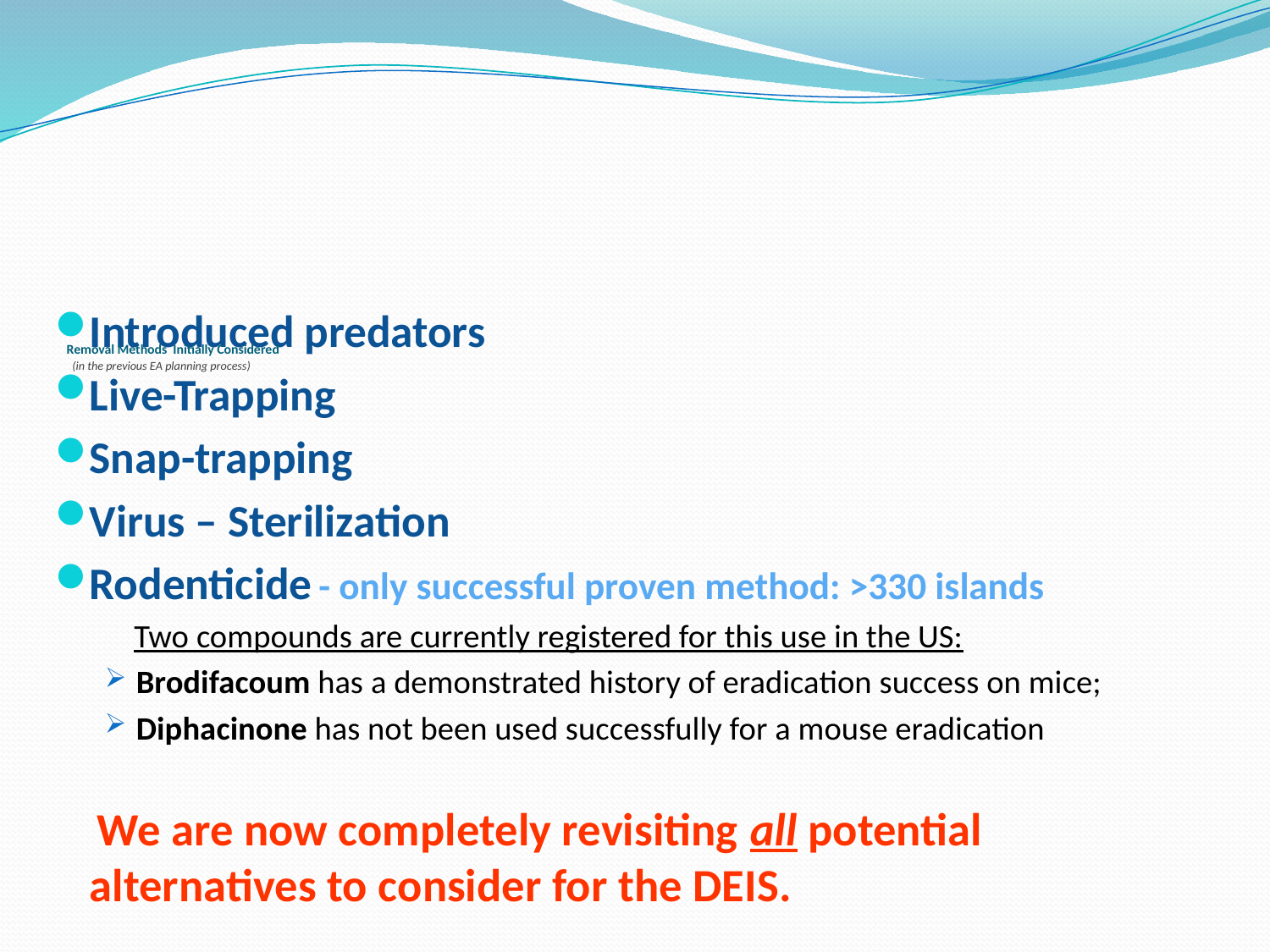

# Removal Methods  Initially Considered (in the previous EA planning process)
Introduced predators
Live-Trapping
Snap-trapping
Virus – Sterilization
Rodenticide - only successful proven method: >330 islands
	      Two compounds are currently registered for this use in the US:
Brodifacoum has a demonstrated history of eradication success on mice;
Diphacinone has not been used successfully for a mouse eradication

    We are now completely revisiting all potential alternatives to consider for the DEIS.